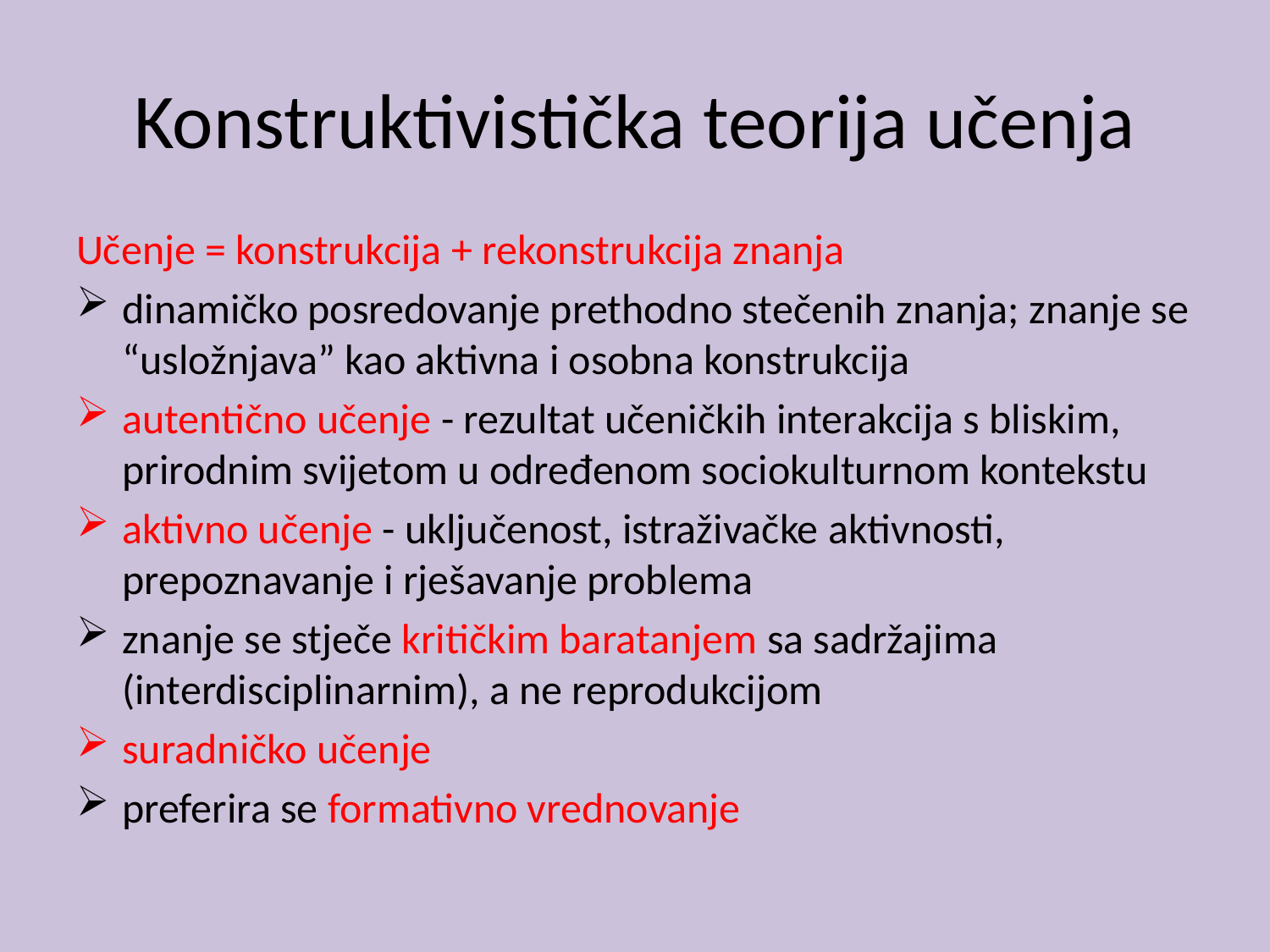

# Konstruktivistička teorija učenja
Učenje = konstrukcija + rekonstrukcija znanja
dinamičko posredovanje prethodno stečenih znanja; znanje se “usložnjava” kao aktivna i osobna konstrukcija
autentično učenje - rezultat učeničkih interakcija s bliskim, prirodnim svijetom u određenom sociokulturnom kontekstu
aktivno učenje - uključenost, istraživačke aktivnosti, prepoznavanje i rješavanje problema
znanje se stječe kritičkim baratanjem sa sadržajima (interdisciplinarnim), a ne reprodukcijom
suradničko učenje
preferira se formativno vrednovanje